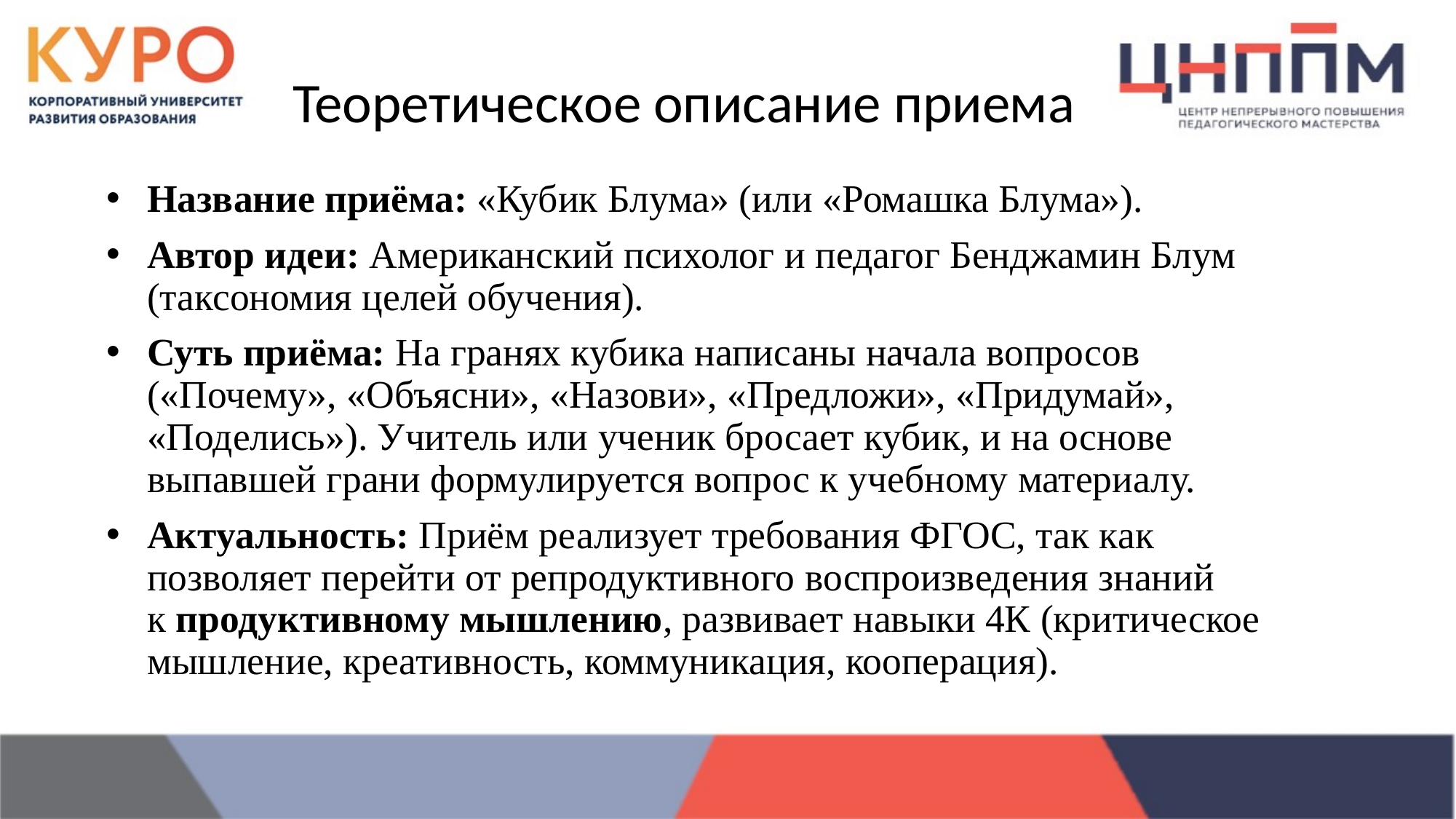

# Теоретическое описание приема
Название приёма: «Кубик Блума» (или «Ромашка Блума»).
Автор идеи: Американский психолог и педагог Бенджамин Блум (таксономия целей обучения).
Суть приёма: На гранях кубика написаны начала вопросов («Почему», «Объясни», «Назови», «Предложи», «Придумай», «Поделись»). Учитель или ученик бросает кубик, и на основе выпавшей грани формулируется вопрос к учебному материалу.
Актуальность: Приём реализует требования ФГОС, так как позволяет перейти от репродуктивного воспроизведения знаний к продуктивному мышлению, развивает навыки 4К (критическое мышление, креативность, коммуникация, кооперация).